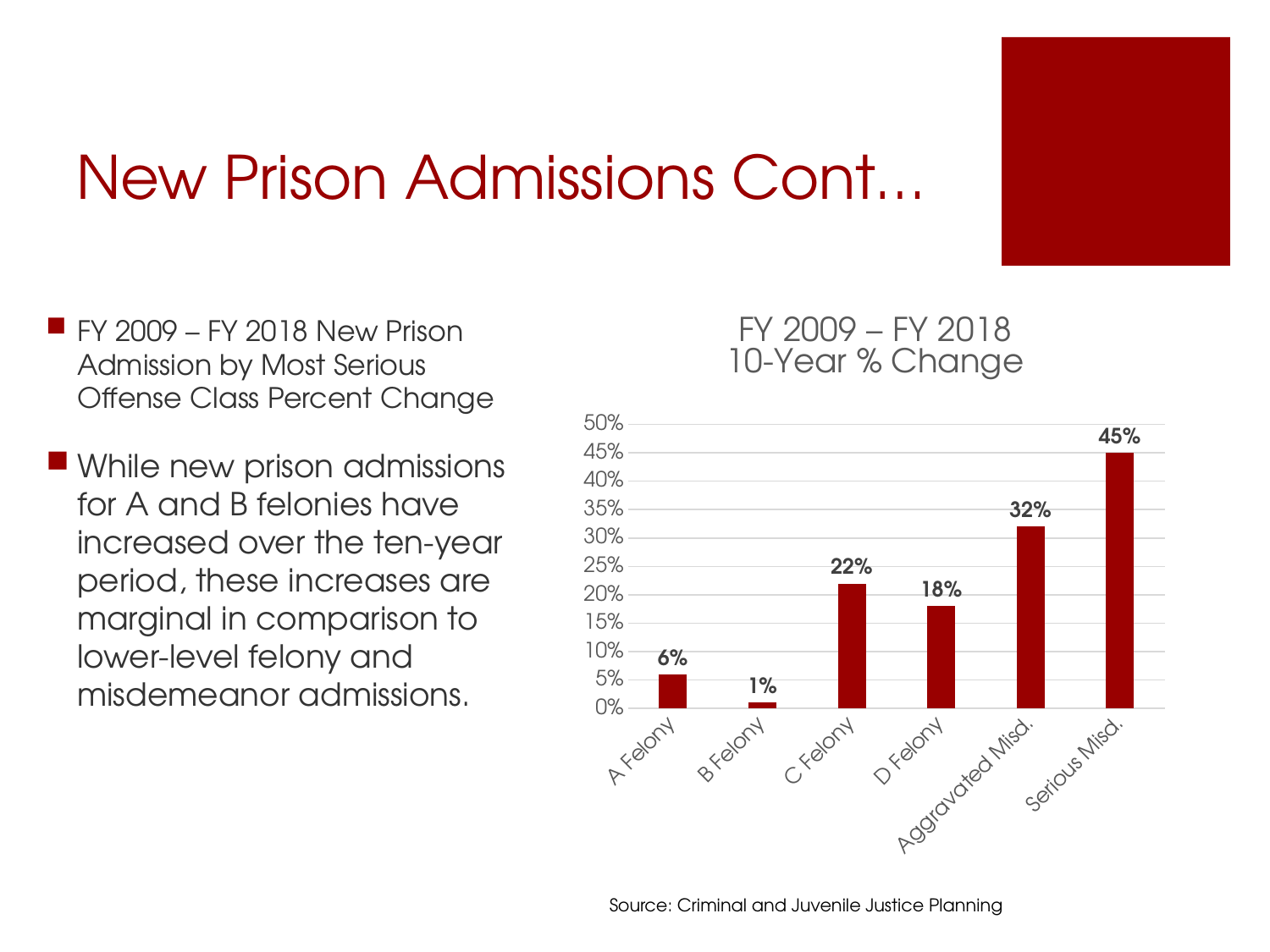

# New Prison Admissions Cont…

### Chart: FY 2009 – FY 2018
10-Year % Change

| Category | 10-Year % Change |
|---|---|
| A Felony | 0.06 |
| B Felony | 0.01 |
| C Felony | 0.22 |
| D Felony | 0.18 |
| Aggravated Misd. | 0.32 |
| Serious Misd. | 0.45 |
FY 2009 – FY 2018 New Prison Admission by Most Serious Offense Class Percent Change
While new prison admissions for A and B felonies have increased over the ten-year period, these increases are marginal in comparison to lower-level felony and misdemeanor admissions.
Source: Criminal and Juvenile Justice Planning